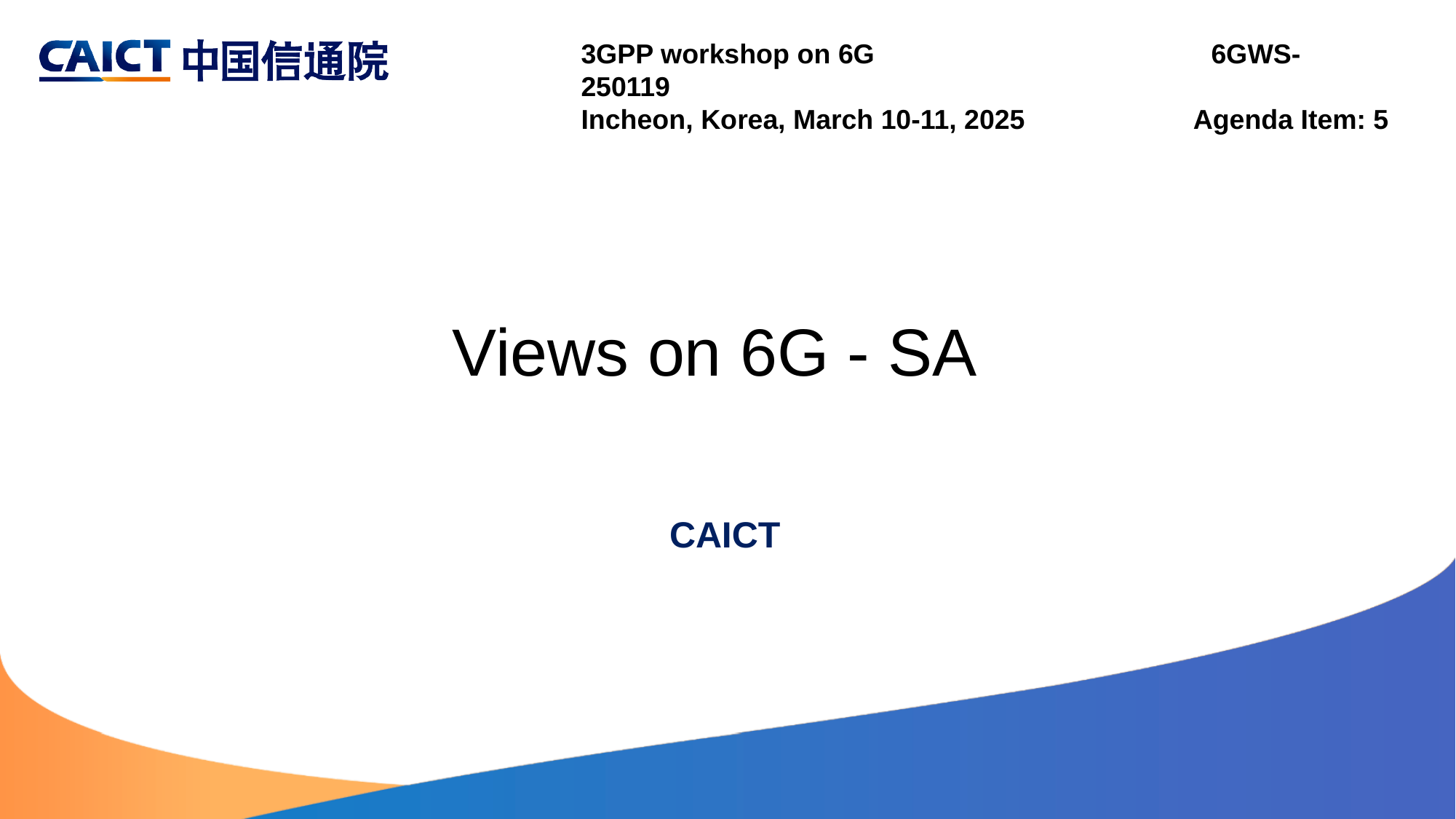

3GPP workshop on 6G                                            6GWS-250119
Incheon, Korea, March 10-11, 2025                      Agenda Item: 5
Views on 6G - SA
CAICT